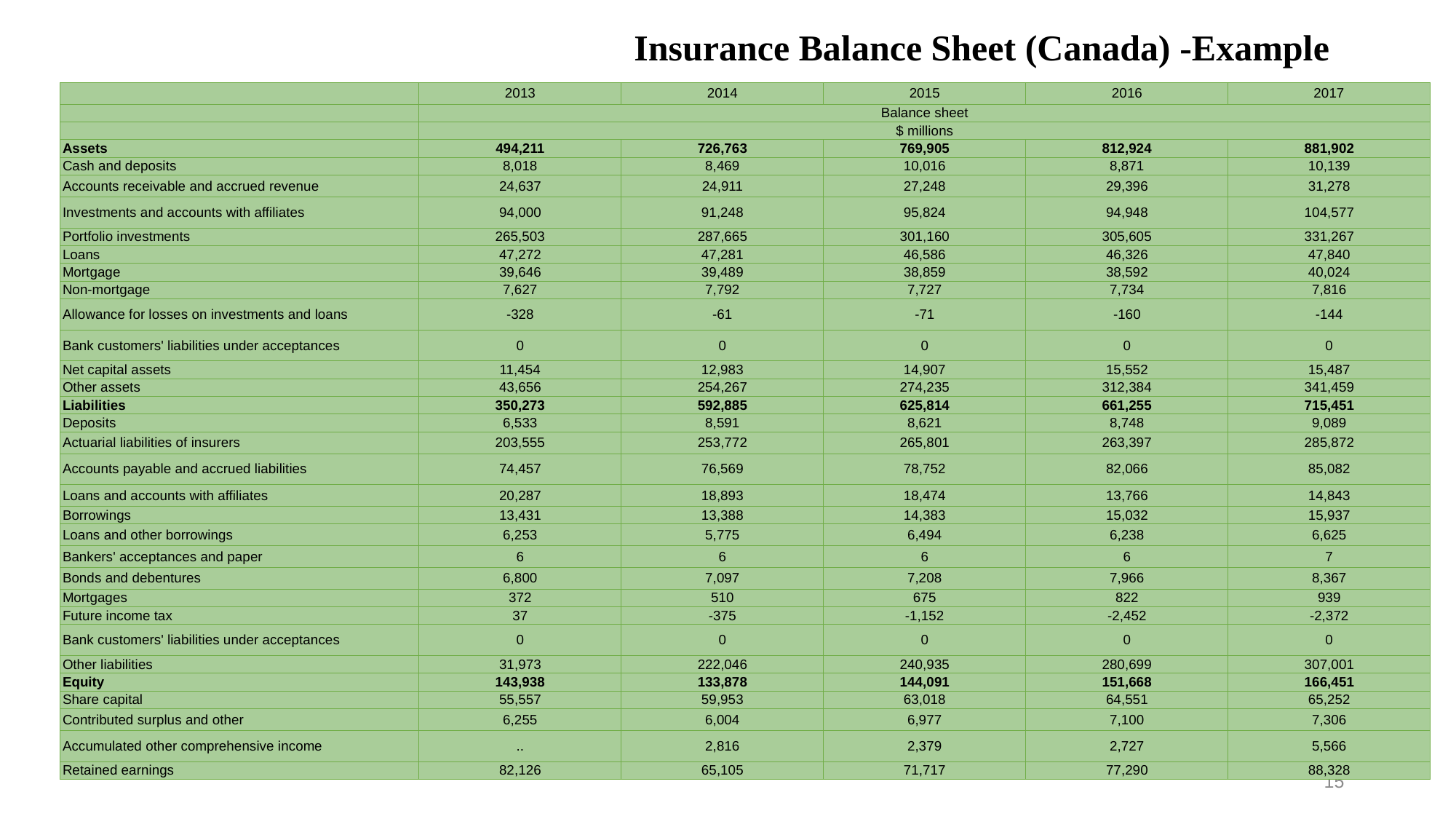

# Insurance Balance Sheet (Canada) -Example
|  | 2013 | 2014 | 2015 | 2016 | 2017 |
| --- | --- | --- | --- | --- | --- |
|  | Balance sheet |  |  |  |  |
|  | $ millions |  |  |  |  |
| Assets | 494,211 | 726,763 | 769,905 | 812,924 | 881,902 |
| Cash and deposits | 8,018 | 8,469 | 10,016 | 8,871 | 10,139 |
| Accounts receivable and accrued revenue | 24,637 | 24,911 | 27,248 | 29,396 | 31,278 |
| Investments and accounts with affiliates | 94,000 | 91,248 | 95,824 | 94,948 | 104,577 |
| Portfolio investments | 265,503 | 287,665 | 301,160 | 305,605 | 331,267 |
| Loans | 47,272 | 47,281 | 46,586 | 46,326 | 47,840 |
| Mortgage | 39,646 | 39,489 | 38,859 | 38,592 | 40,024 |
| Non-mortgage | 7,627 | 7,792 | 7,727 | 7,734 | 7,816 |
| Allowance for losses on investments and loans | -328 | -61 | -71 | -160 | -144 |
| Bank customers' liabilities under acceptances | 0 | 0 | 0 | 0 | 0 |
| Net capital assets | 11,454 | 12,983 | 14,907 | 15,552 | 15,487 |
| Other assets | 43,656 | 254,267 | 274,235 | 312,384 | 341,459 |
| Liabilities | 350,273 | 592,885 | 625,814 | 661,255 | 715,451 |
| Deposits | 6,533 | 8,591 | 8,621 | 8,748 | 9,089 |
| Actuarial liabilities of insurers | 203,555 | 253,772 | 265,801 | 263,397 | 285,872 |
| Accounts payable and accrued liabilities | 74,457 | 76,569 | 78,752 | 82,066 | 85,082 |
| Loans and accounts with affiliates | 20,287 | 18,893 | 18,474 | 13,766 | 14,843 |
| Borrowings | 13,431 | 13,388 | 14,383 | 15,032 | 15,937 |
| Loans and other borrowings | 6,253 | 5,775 | 6,494 | 6,238 | 6,625 |
| Bankers' acceptances and paper | 6 | 6 | 6 | 6 | 7 |
| Bonds and debentures | 6,800 | 7,097 | 7,208 | 7,966 | 8,367 |
| Mortgages | 372 | 510 | 675 | 822 | 939 |
| Future income tax | 37 | -375 | -1,152 | -2,452 | -2,372 |
| Bank customers' liabilities under acceptances | 0 | 0 | 0 | 0 | 0 |
| Other liabilities | 31,973 | 222,046 | 240,935 | 280,699 | 307,001 |
| Equity | 143,938 | 133,878 | 144,091 | 151,668 | 166,451 |
| Share capital | 55,557 | 59,953 | 63,018 | 64,551 | 65,252 |
| Contributed surplus and other | 6,255 | 6,004 | 6,977 | 7,100 | 7,306 |
| Accumulated other comprehensive income | .. | 2,816 | 2,379 | 2,727 | 5,566 |
| Retained earnings | 82,126 | 65,105 | 71,717 | 77,290 | 88,328 |
15